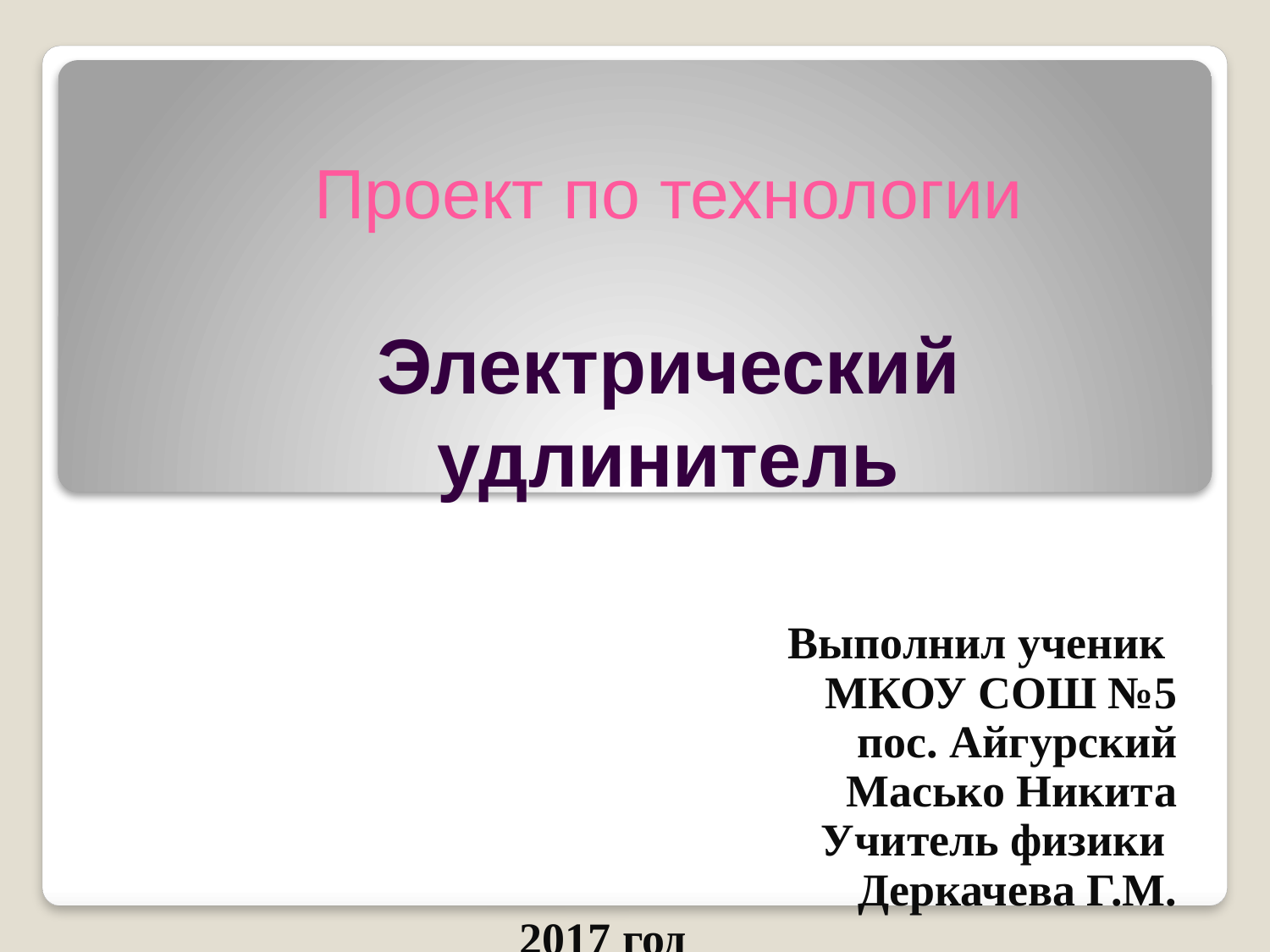

# Проект по технологии Электрический удлинитель

Выполнил ученик
МКОУ СОШ №5
пос. Айгурский
Масько Никита
Учитель физики
Деркачева Г.М.
2017 год